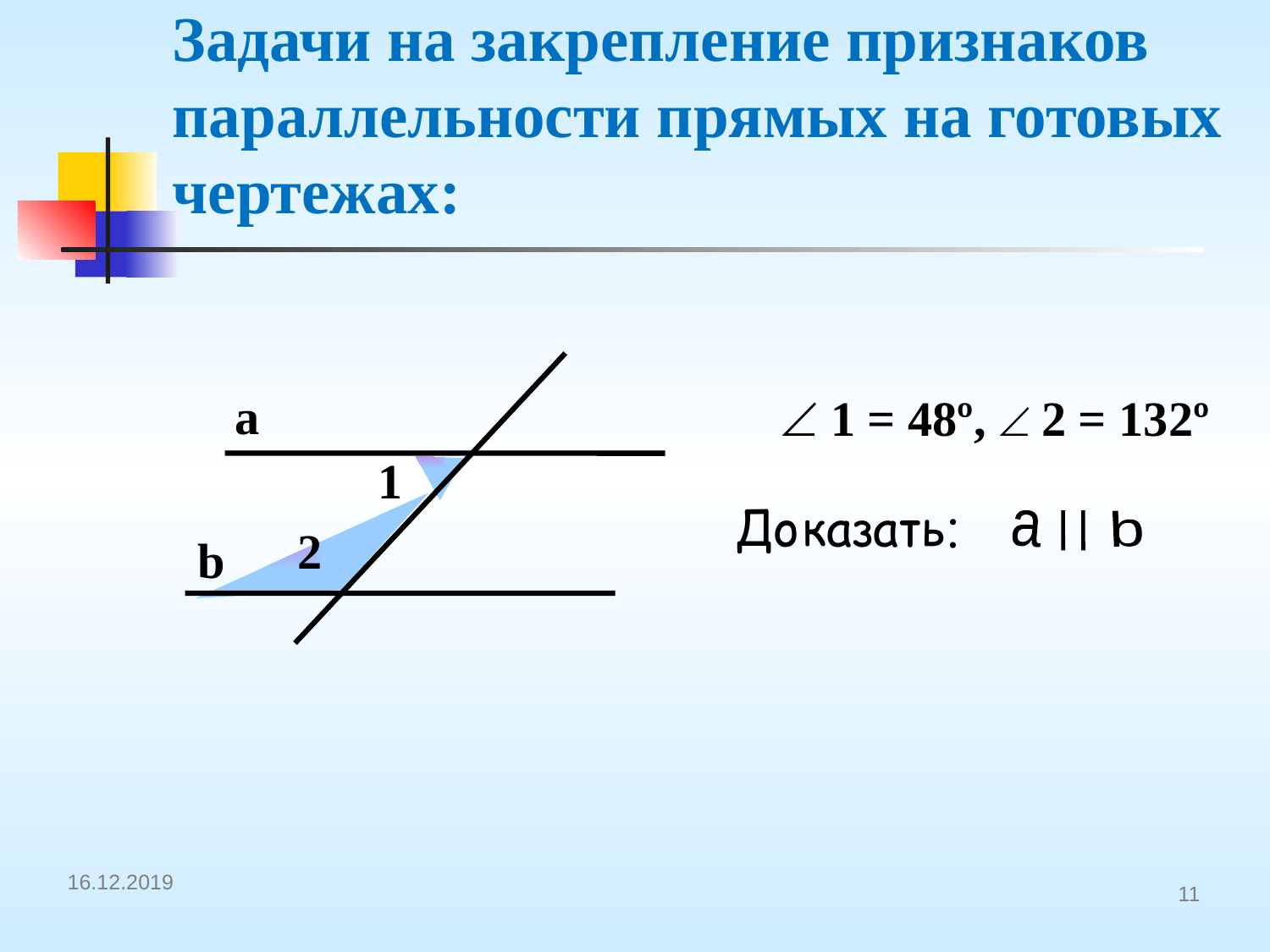

# Задачи на закрепление признаков параллельности прямых на готовых чертежах:

a
 ∠ 1 = 48º, ∠ 2 = 132º
1

Доказать:
a

b
2
b

16.12.2019
11